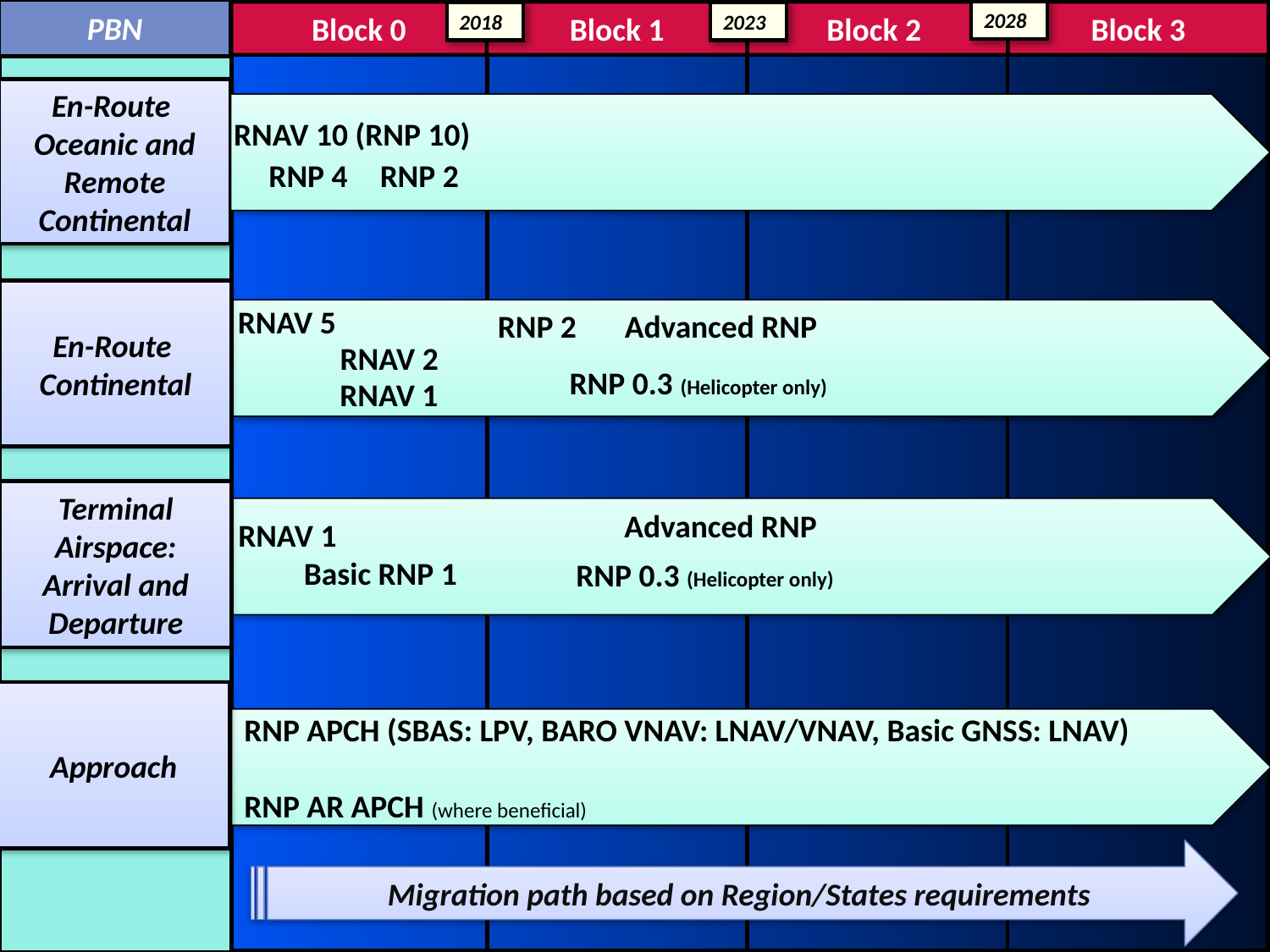

PBN

2028
Block 0
Block 1
Block 2
Block 3
2018
2023

En-Route  Oceanic and Remote Continental

RNAV 10 (RNP 10)
RNP 4
RNP 2
En-Route  Continental
RNAV 5
Advanced RNP
RNAV 2
RNP 0.3 (Helicopter only)
RNAV 1
RNP 2

Terminal Airspace:
Arrival and Departure

Advanced RNP
RNAV 1
Basic RNP 1
RNP 0.3 (Helicopter only)
Approach
RNP APCH (SBAS: LPV, BARO VNAV: LNAV/VNAV, Basic GNSS: LNAV)
RNP AR APCH (where beneficial)
Migration path based on Region/States requirements